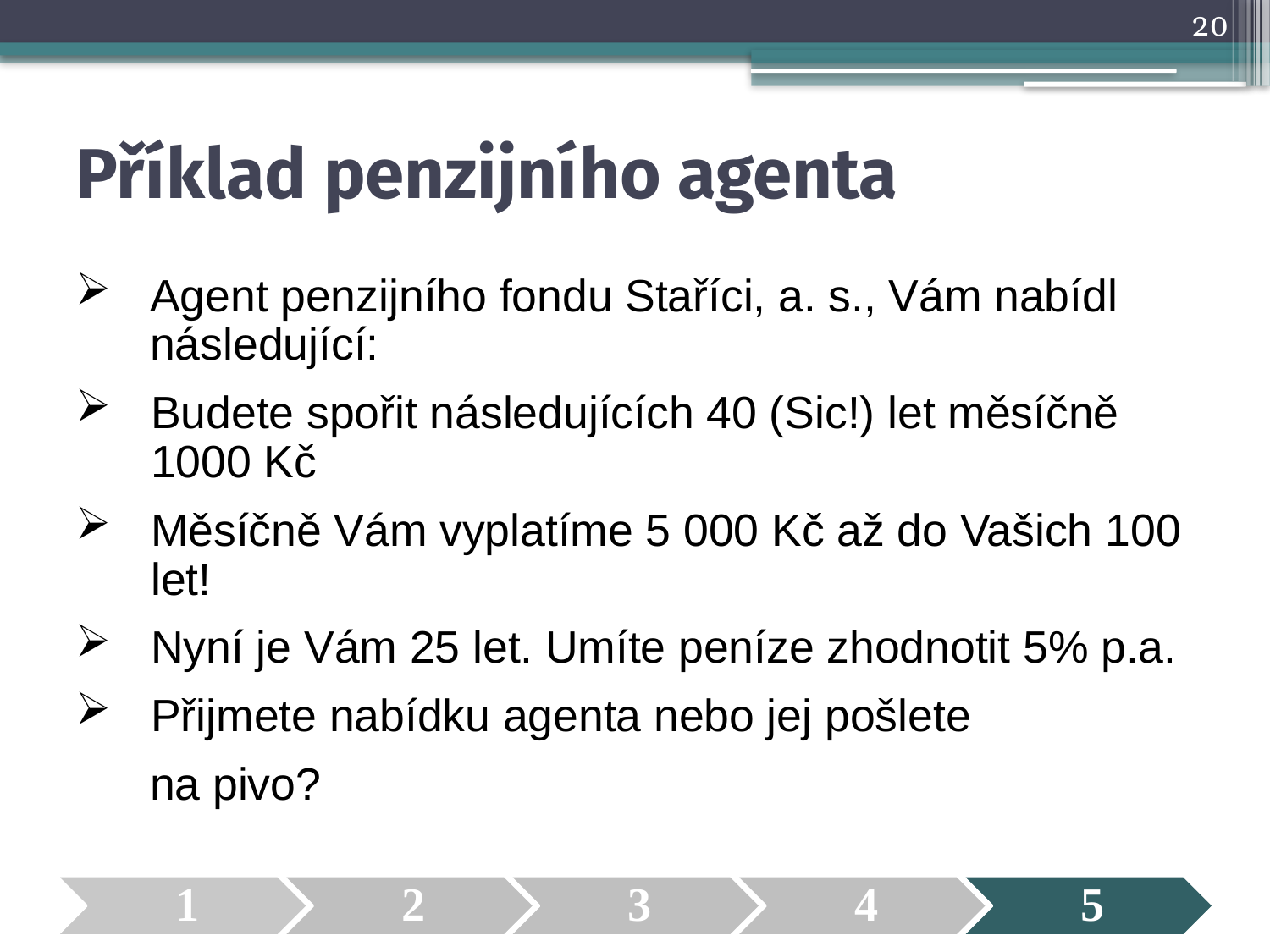

20
# Příklad penzijního agenta
Agent penzijního fondu Staříci, a. s., Vám nabídl následující:
Budete spořit následujících 40 (Sic!) let měsíčně 1000 Kč
Měsíčně Vám vyplatíme 5 000 Kč až do Vašich 100 let!
Nyní je Vám 25 let. Umíte peníze zhodnotit 5% p.a.
Přijmete nabídku agenta nebo jej pošlete
na pivo?
1
2
3
4
5